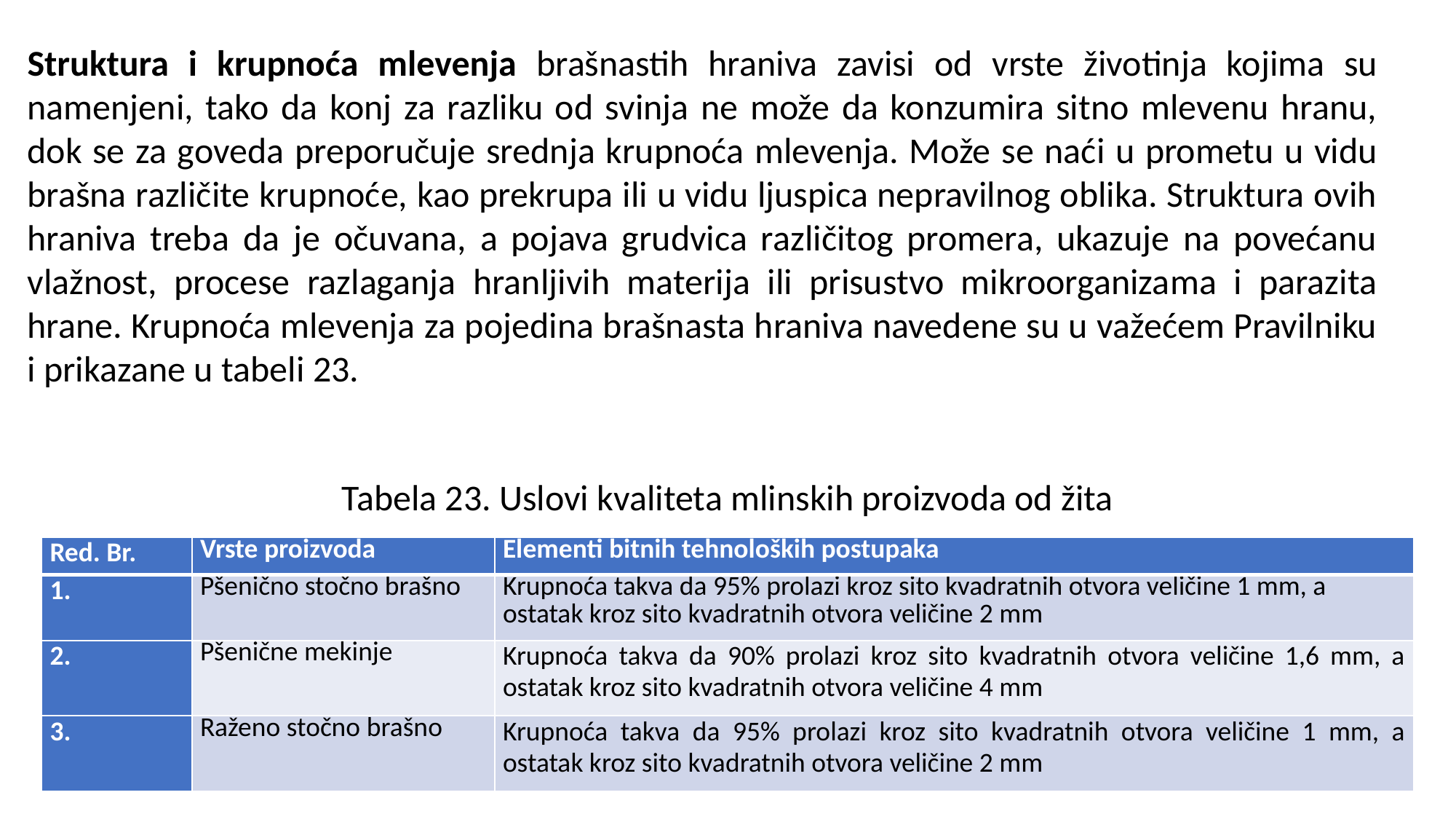

Struktura i krupnoća mlevenja brašnastih hraniva zavisi od vrste životinja kojima su namenjeni, tako da konj za razliku od svinja ne može da konzumira sitno mlevenu hranu, dok se za goveda preporučuje srednja krupnoća mlevenja. Može se naći u prometu u vidu brašna različite krupnoće, kao prekrupa ili u vidu ljuspica nepravilnog oblika. Struktura ovih hraniva treba da je očuvana, a pojava grudvica različitog promera, ukazuje na povećanu vlažnost, procese razlaganja hranljivih materija ili prisustvo mikroorganizama i parazita hrane. Krupnoća mlevenja za pojedina brašnasta hraniva navedene su u važećem Pravilniku i prikazane u tabeli 23.
Tabela 23. Uslovi kvaliteta mlinskih proizvoda od žita
| Red. Br. | Vrste proizvoda | Elementi bitnih tehnoloških postupaka |
| --- | --- | --- |
| 1. | Pšenično stočno brašno | Krupnoća takva da 95% prolazi kroz sito kvadratnih otvora veličine 1 mm, a ostatak kroz sito kvadratnih otvora veličine 2 mm |
| 2. | Pšenične mekinje | Krupnoća takva da 90% prolazi kroz sito kvadratnih otvora veličine 1,6 mm, a ostatak kroz sito kvadratnih otvora veličine 4 mm |
| 3. | Raženo stočno brašno | Krupnoća takva da 95% prolazi kroz sito kvadratnih otvora veličine 1 mm, a ostatak kroz sito kvadratnih otvora veličine 2 mm |